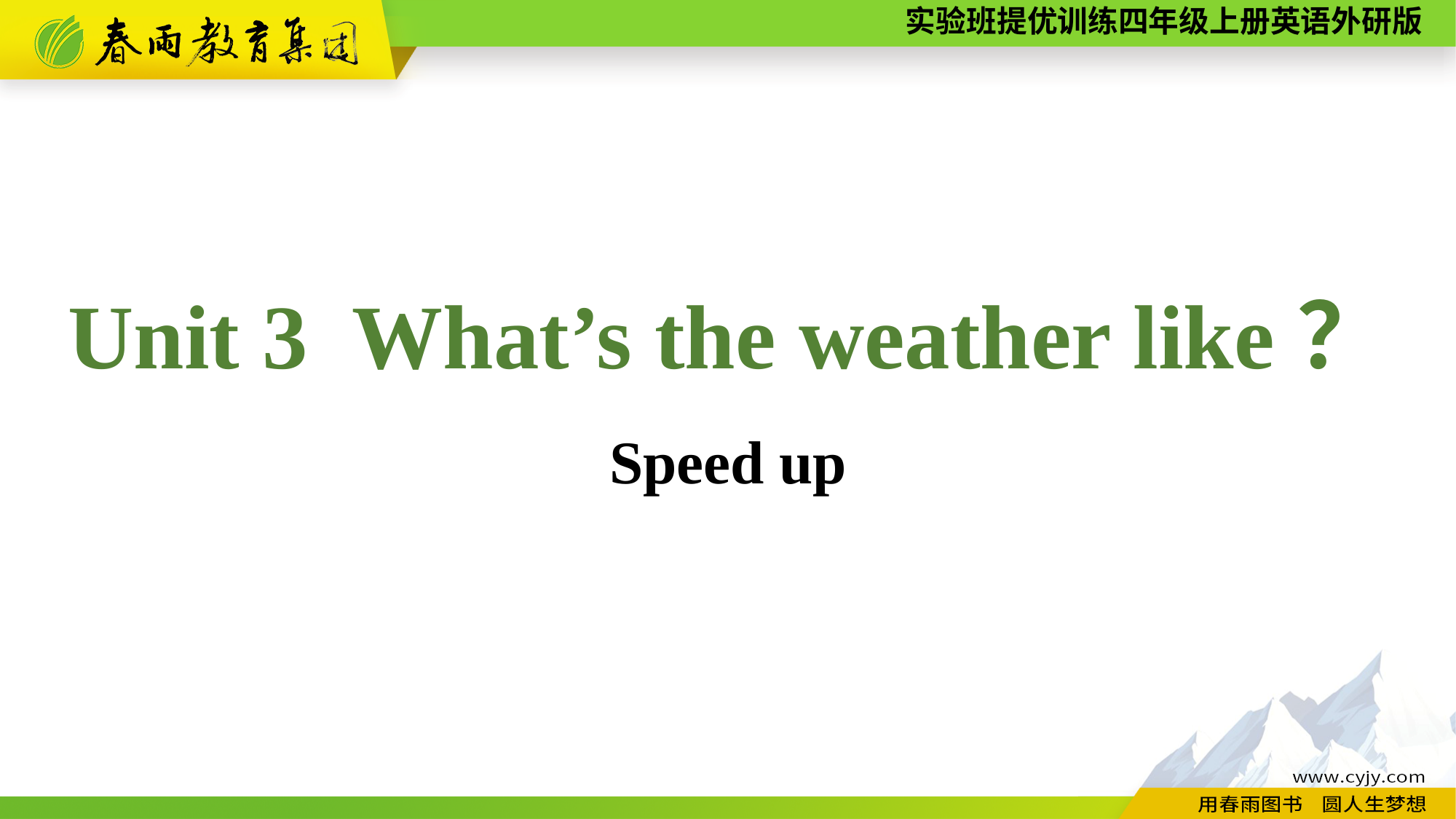

Unit 3  What’s the weather like？ Speed up